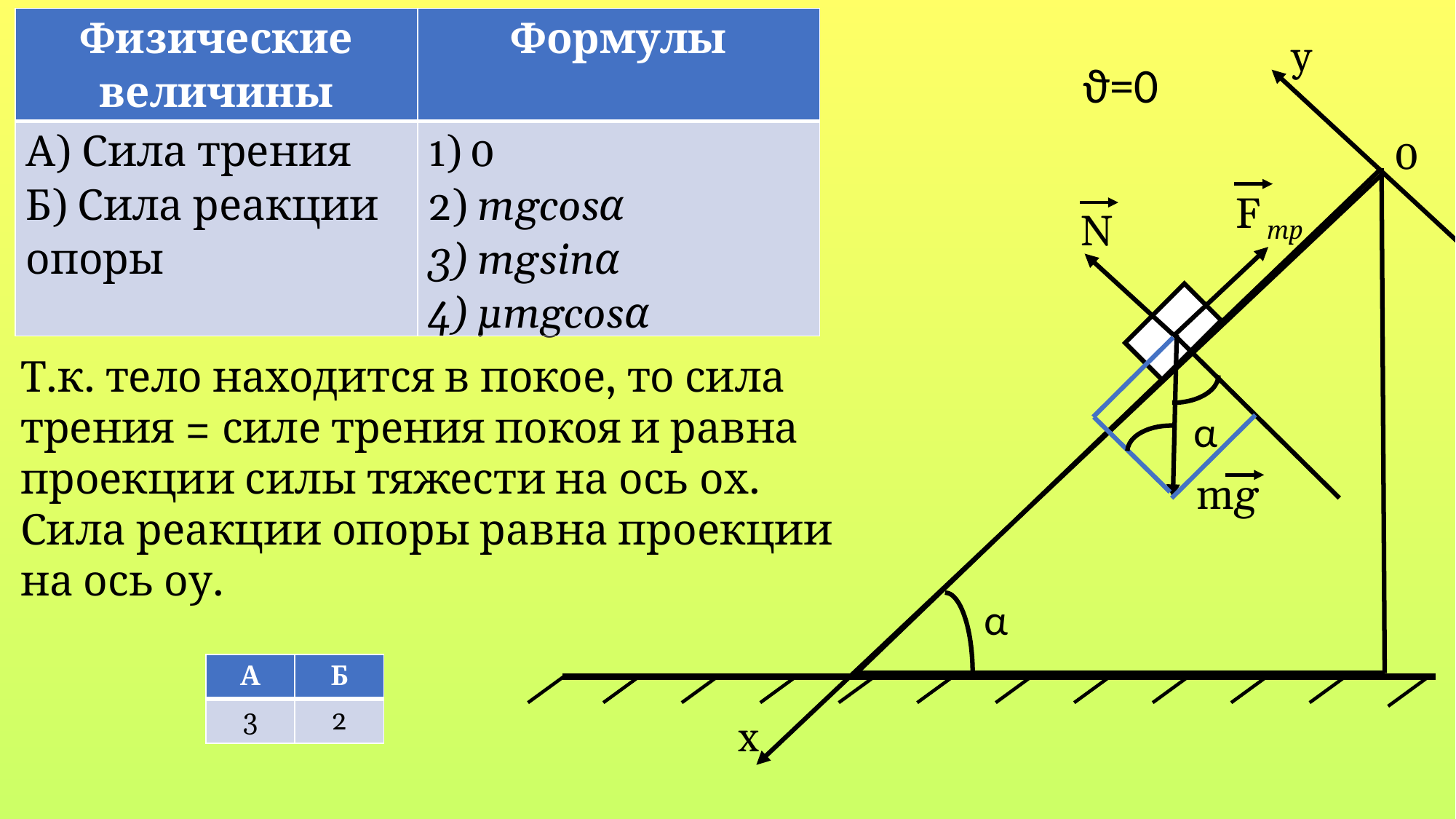

| Физические величины | Формулы |
| --- | --- |
| А) Сила трения Б) Сила реакции опоры | 0 2) mgcosα 3) mgsinα 4) μmgcosα |
y
ϑ=0
0
F тр
N

α
mg

Т.к. тело находится в покое, то сила трения = силе трения покоя и равна проекции силы тяжести на ось ох.
Сила реакции опоры равна проекции на ось оу.
α

| А | Б |
| --- | --- |
| 3 | 2 |
x